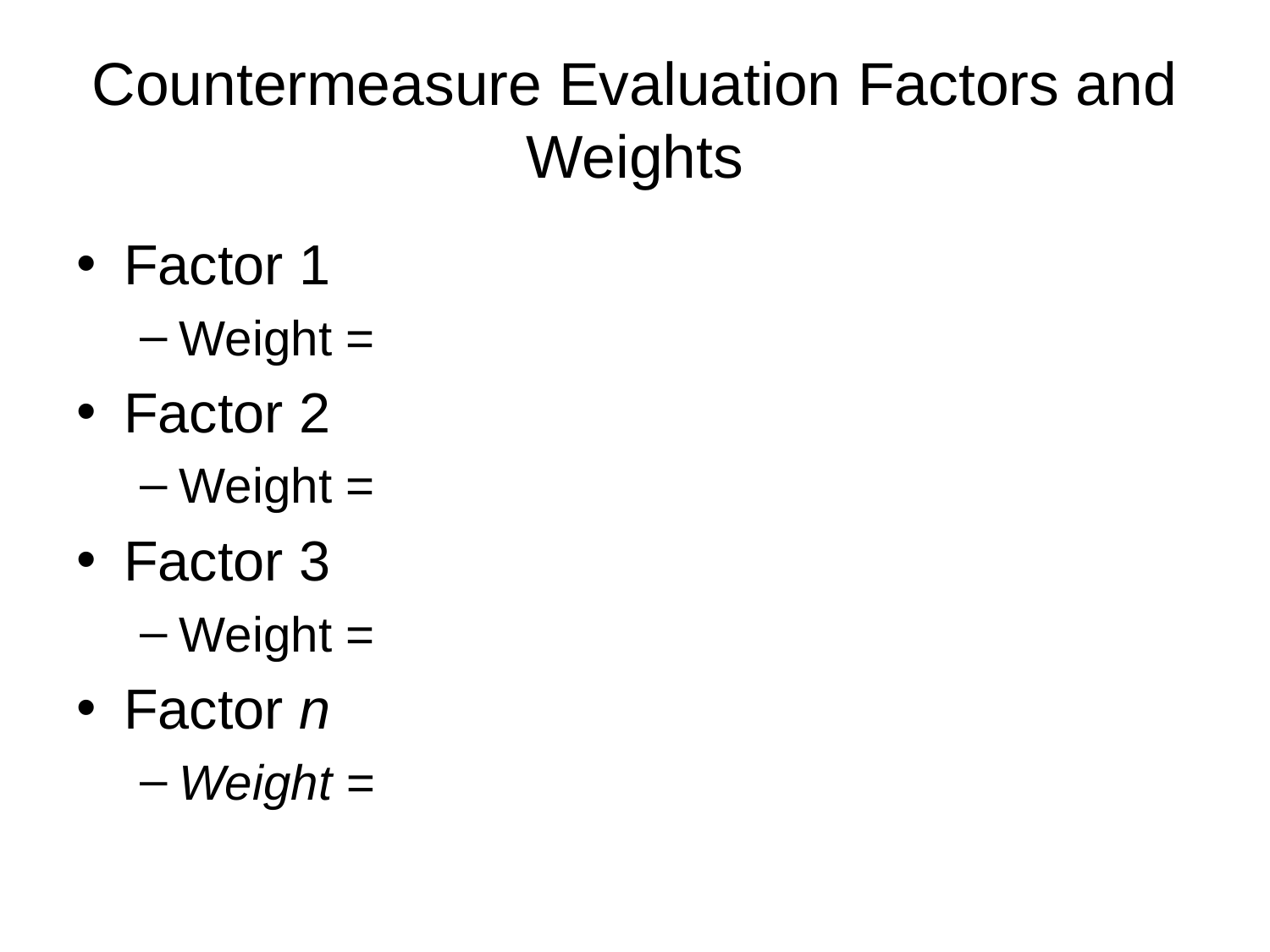

# Countermeasure Evaluation Factors and Weights
Factor 1
Weight =
Factor 2
Weight =
Factor 3
Weight =
Factor n
Weight =